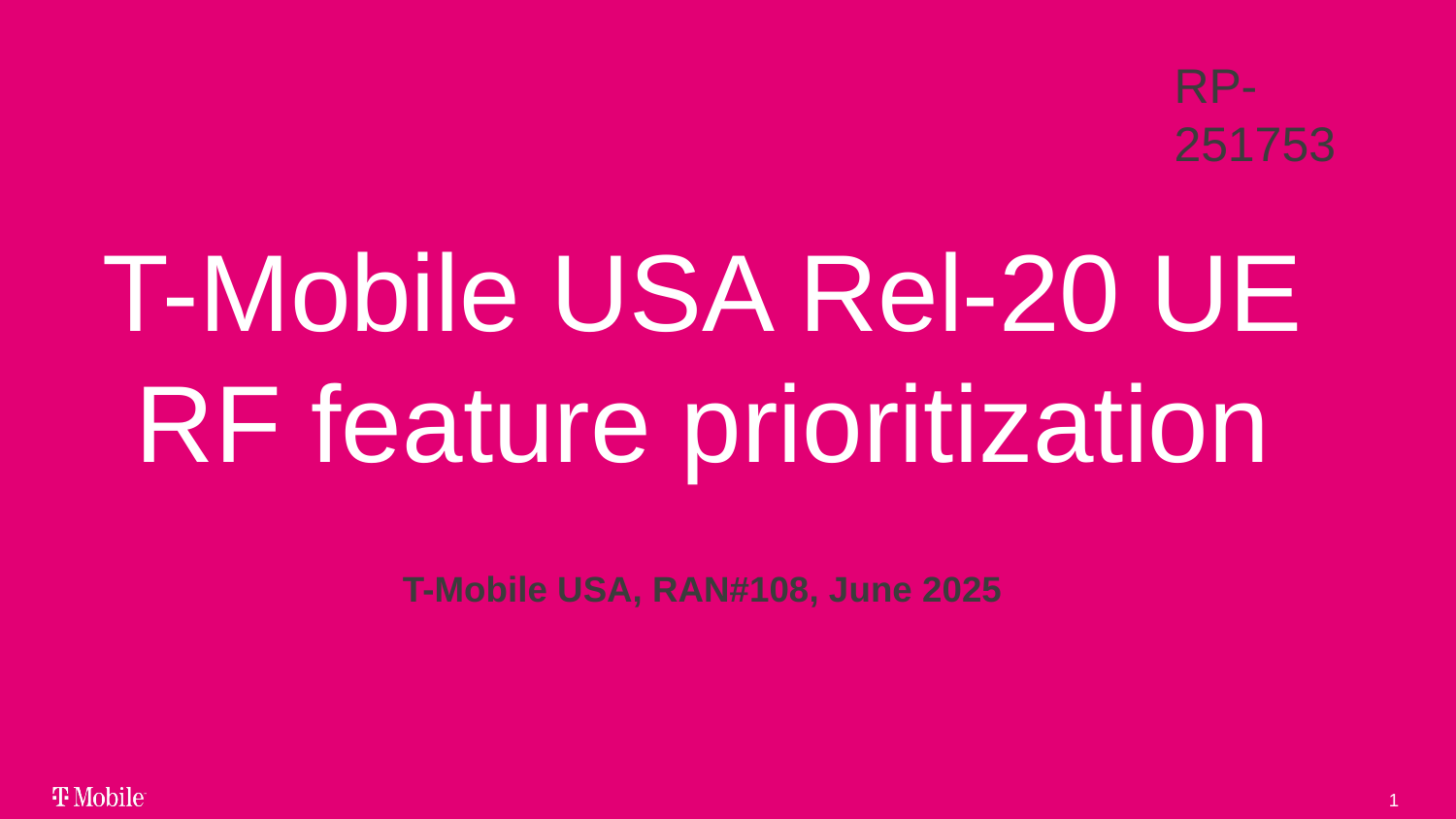

RP-251753

# T-Mobile USA Rel-20 UE RF feature prioritization
T-Mobile USA, RAN#108, June 2025